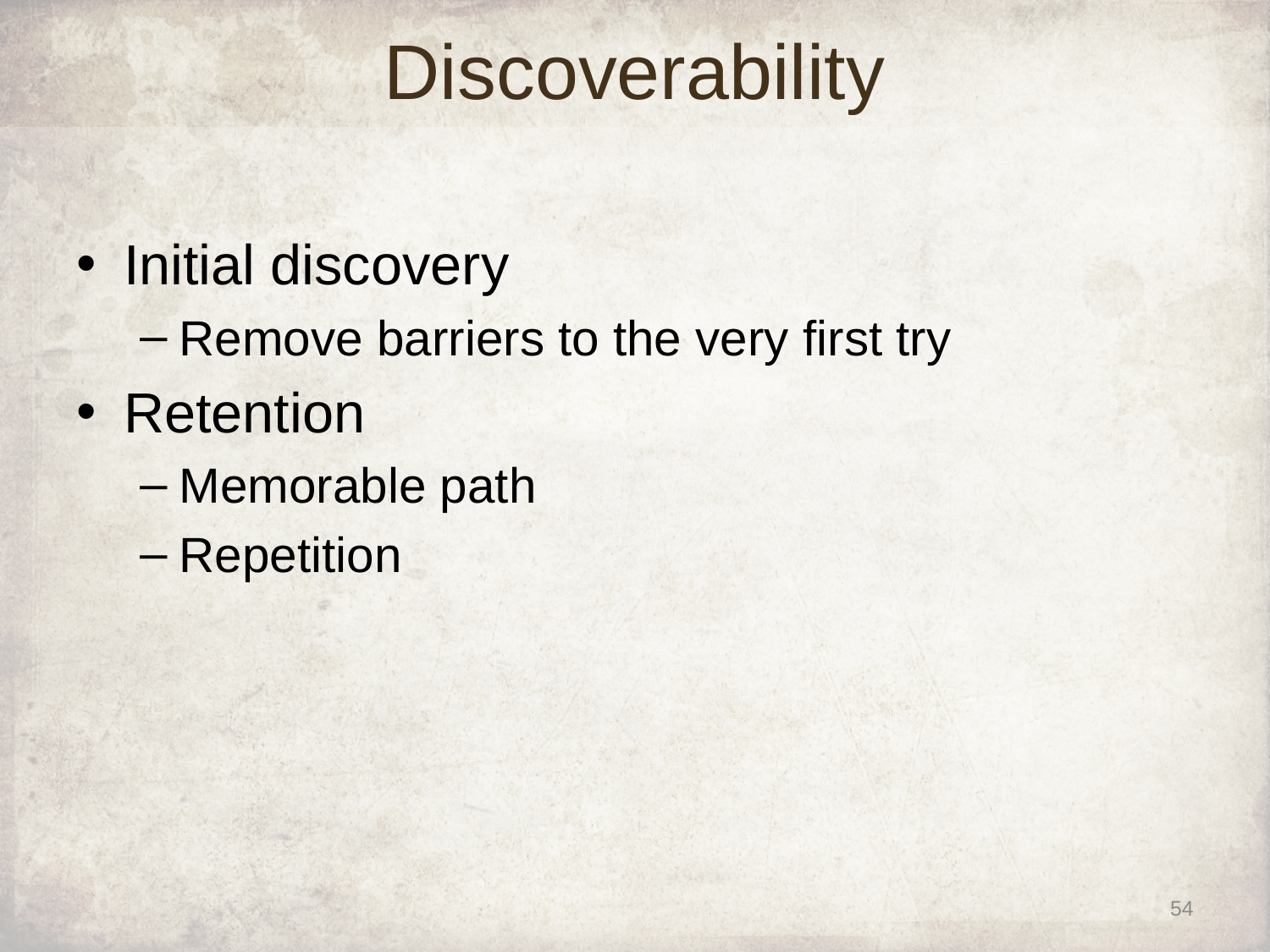

# Discoverability
Initial discovery
Remove barriers to the very first try
Retention
Memorable path
Repetition
54